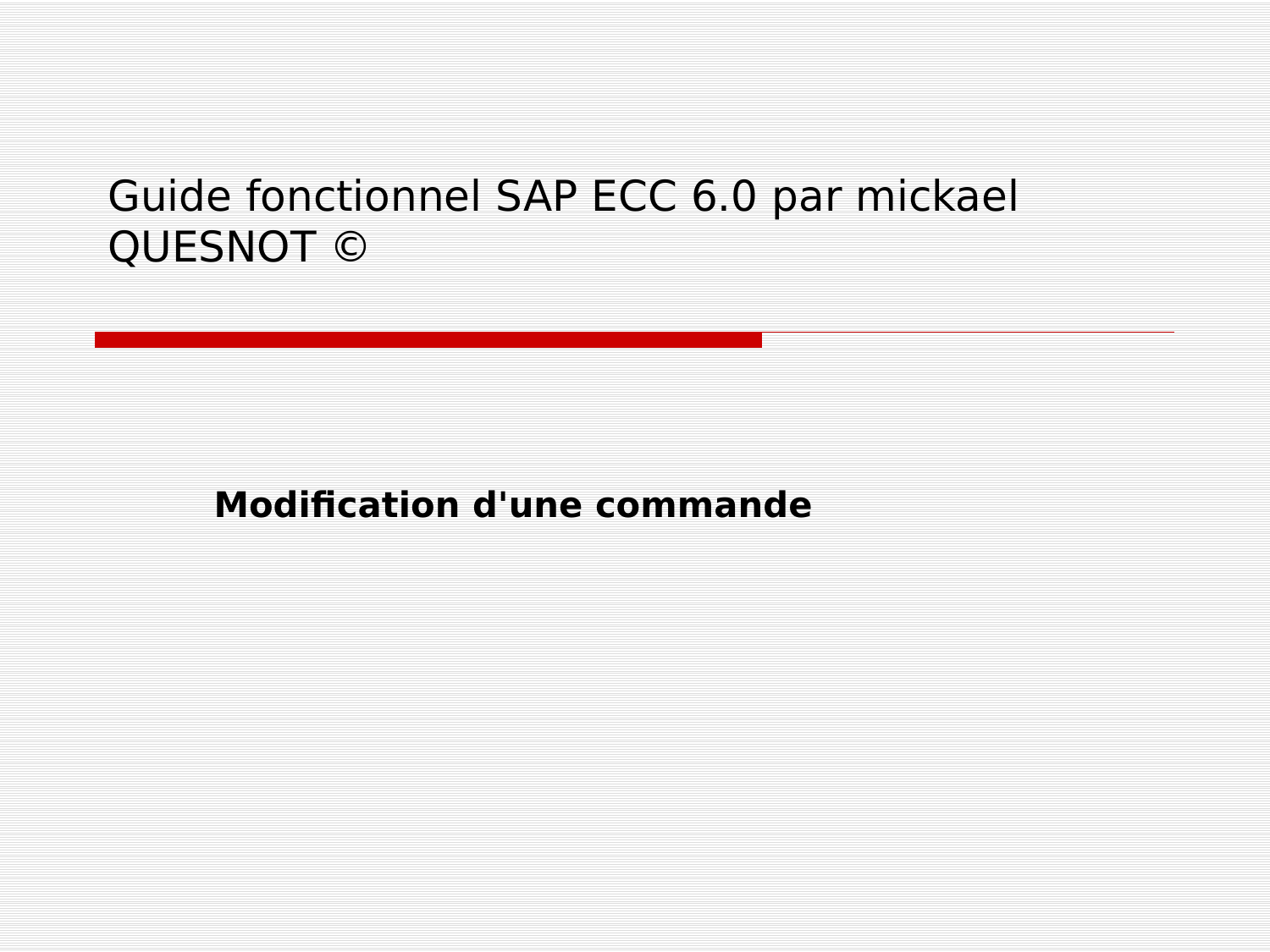

# Guide fonctionnel SAP ECC 6.0 par mickael QUESNOT ©
Modification d'une commande